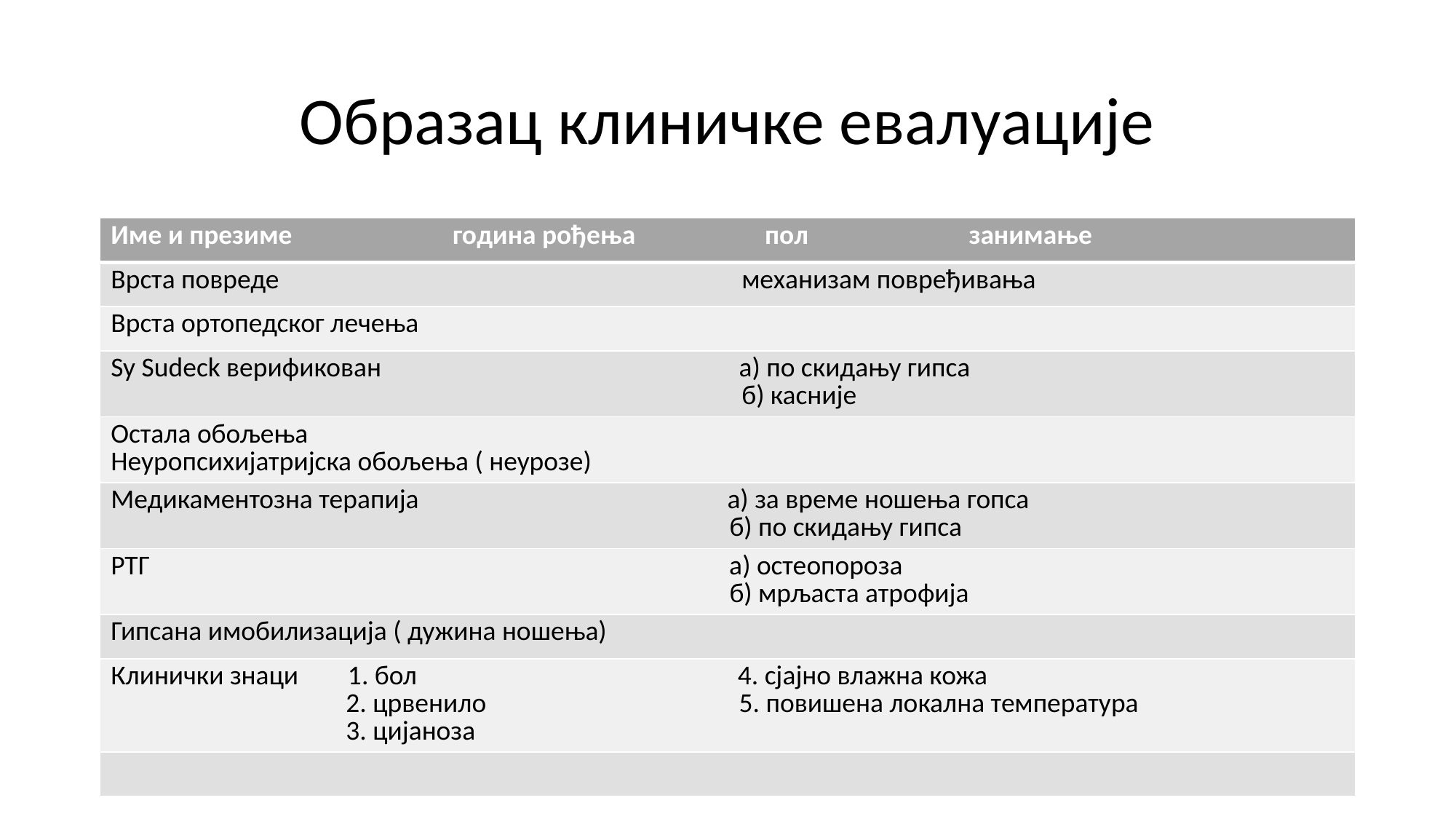

# Образац клиничке евалуације
| Име и презиме година рођења пол занимање |
| --- |
| Врста повреде механизам повређивања |
| Врста ортопедског лечења |
| Sy Sudeck верификован а) по скидању гипса б) касније |
| Остала обољења Неуропсихијатријска обољења ( неурозе) |
| Медикаментозна терапија а) за време ношења гопса б) по скидању гипса |
| РТГ а) остеопороза б) мрљаста атрофија |
| Гипсана имобилизација ( дужина ношења) |
| Клинички знаци 1. бол 4. сјајно влажна кожа 2. црвенило 5. повишена локална температура 3. цијаноза |
|  |